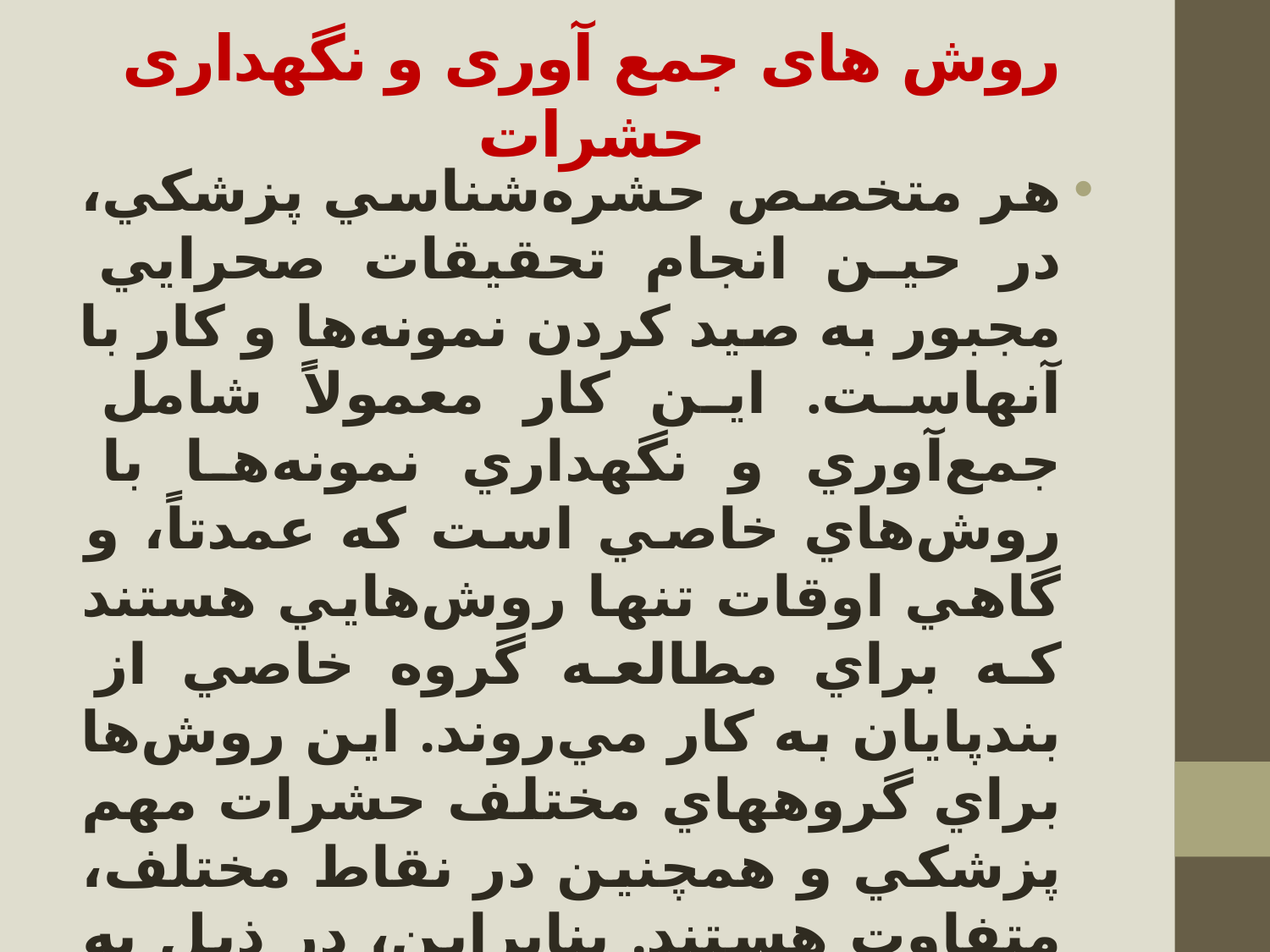

# روش های جمع آوری و نگهداری حشرات
هر متخصص حشره‌شناسي پزشكي، در حين انجام تحقيقات صحرايي مجبور به صيد كردن نمونه‌ها و كار با آنهاست. اين كار معمولاً شامل جمع‌آوري و نگهداري نمونه‌ها با روش‌هاي خاصي است كه عمدتاً، و گاهي اوقات تنها روش‌هايي هستند كه براي مطالعه گروه خاصي از بندپايان به كار مي‌روند. اين روش‌ها براي گروههاي مختلف حشرات مهم پزشكي و همچنين در نقاط مختلف، متفاوت هستند. بنابراين، در ذيل به شرح برخي از نكات اساسي در اين مورد مي‌پردازيم و روش‌هاي تخصصي در فصل مربوط به هر گروه ارائه گرديده است.